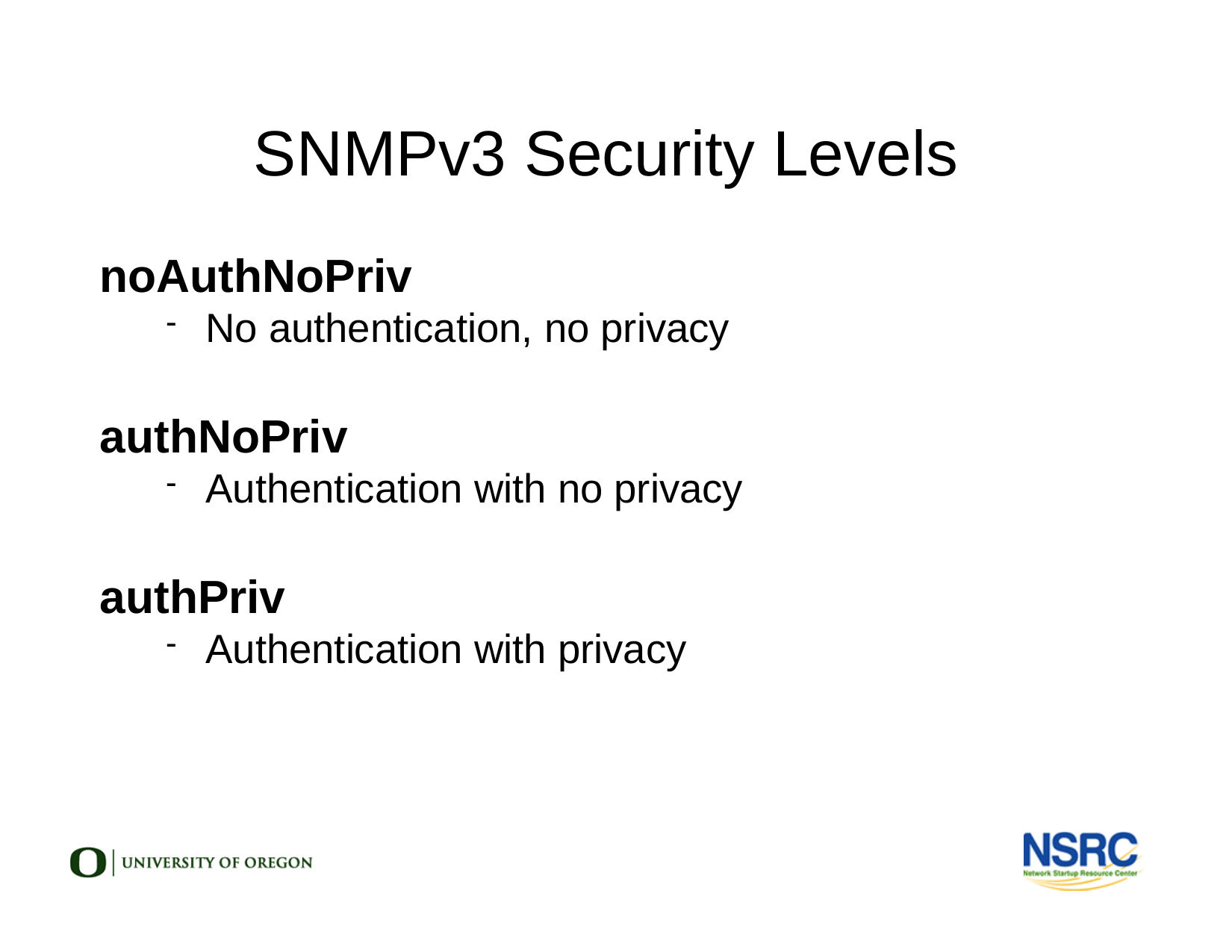

SNMPv3 Security Levels
noAuthNoPriv
No authentication, no privacy

authNoPriv
Authentication with no privacy

authPriv
Authentication with privacy